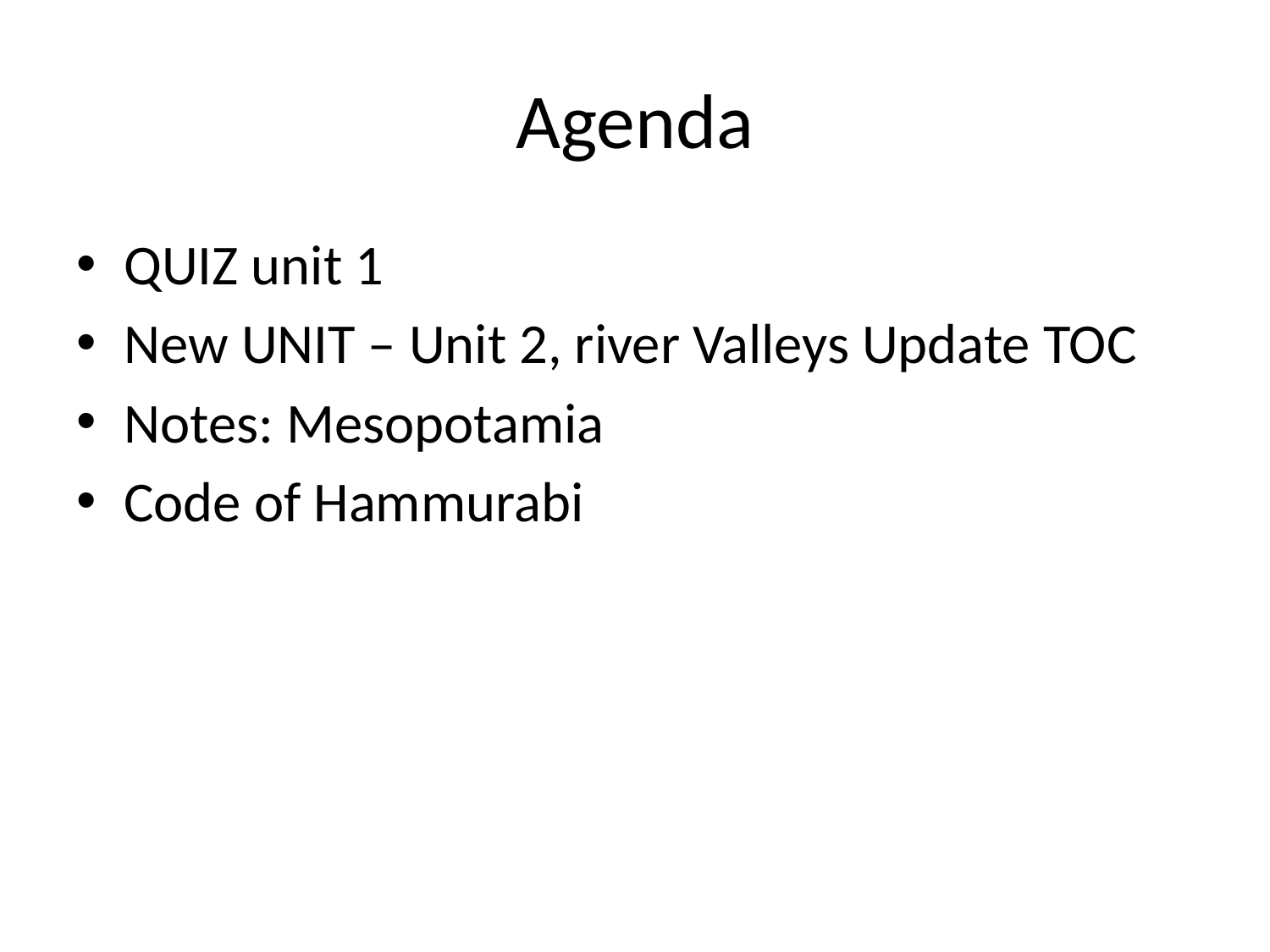

# Agenda
QUIZ unit 1
New UNIT – Unit 2, river Valleys Update TOC
Notes: Mesopotamia
Code of Hammurabi